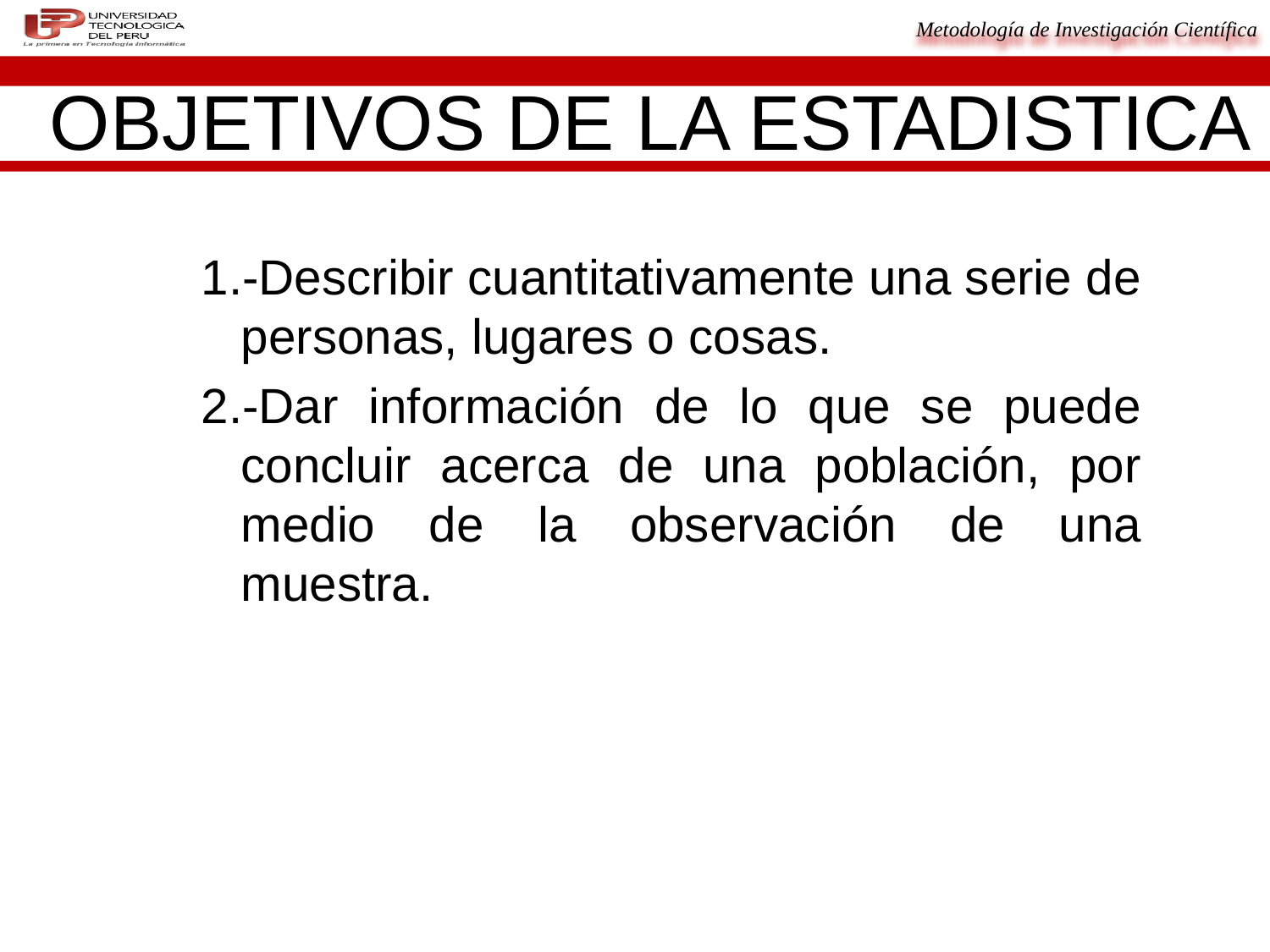

# OBJETIVOS DE LA ESTADISTICA
1.-Describir cuantitativamente una serie de personas, lugares o cosas.
2.-Dar información de lo que se puede concluir acerca de una población, por medio de la observación de una muestra.